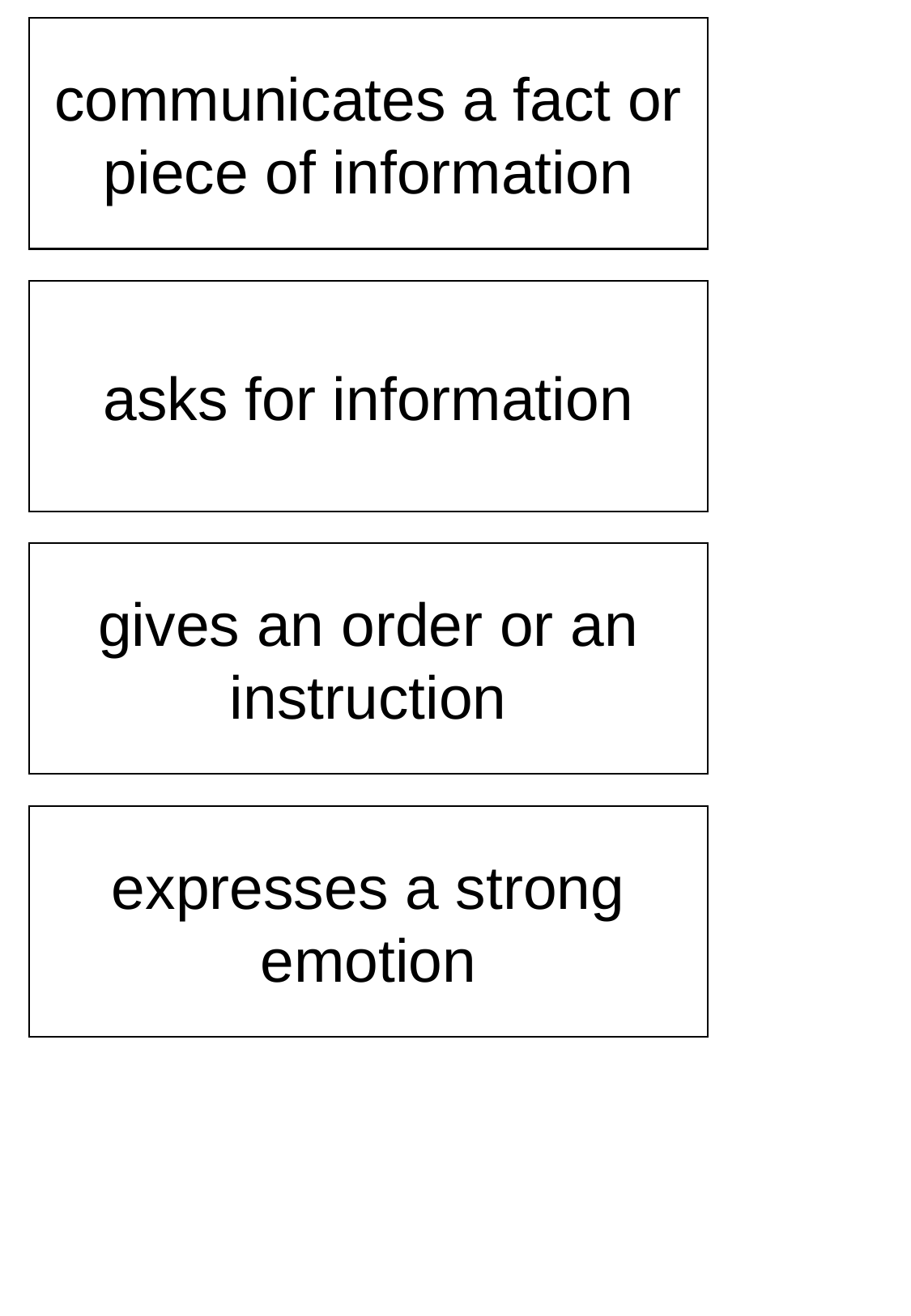

communicates a fact or piece of information
asks for information
gives an order or an instruction
expresses a strong emotion